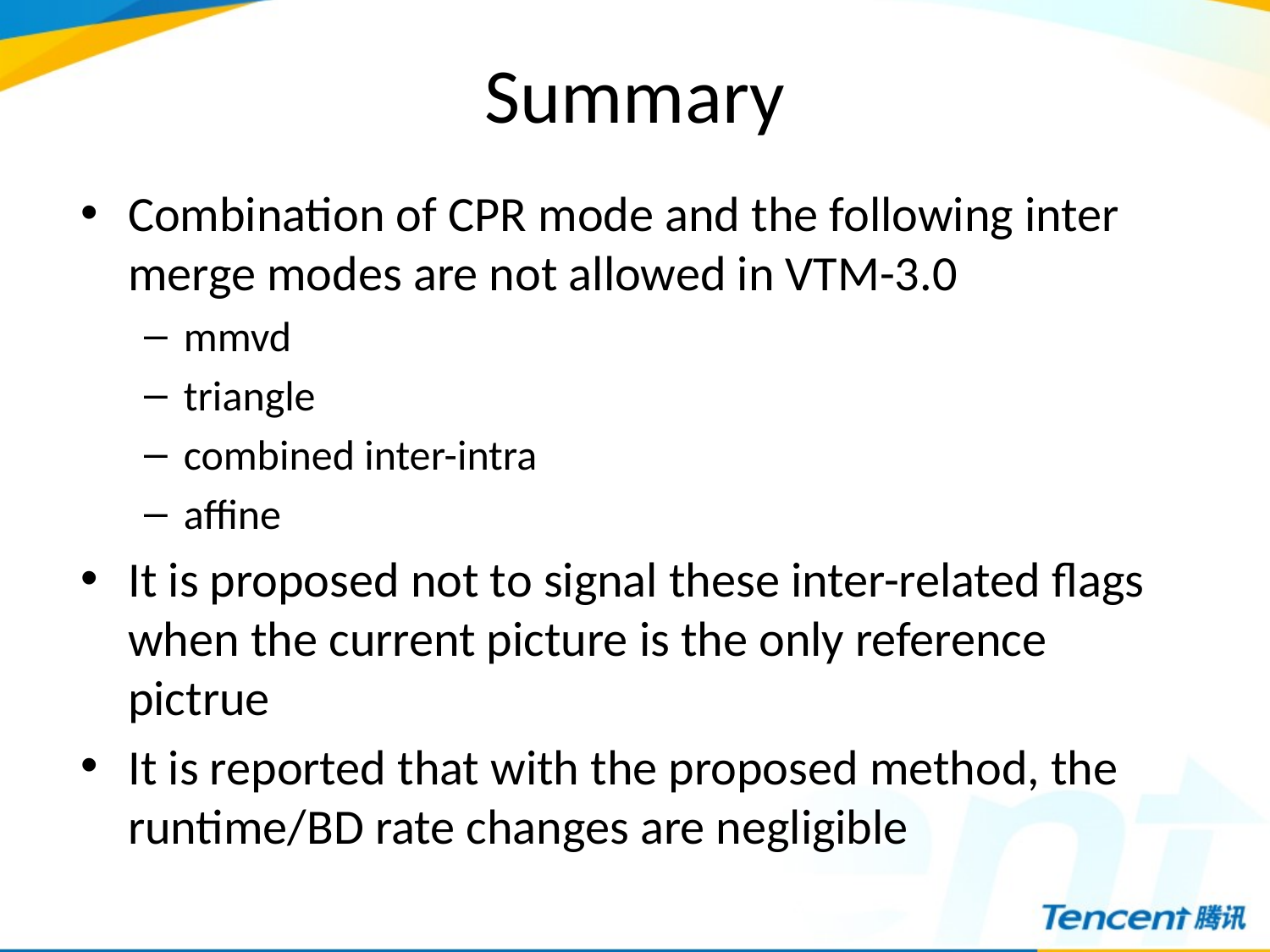

# Summary
Combination of CPR mode and the following inter merge modes are not allowed in VTM-3.0
mmvd
triangle
combined inter-intra
affine
It is proposed not to signal these inter-related flags when the current picture is the only reference pictrue
It is reported that with the proposed method, the runtime/BD rate changes are negligible